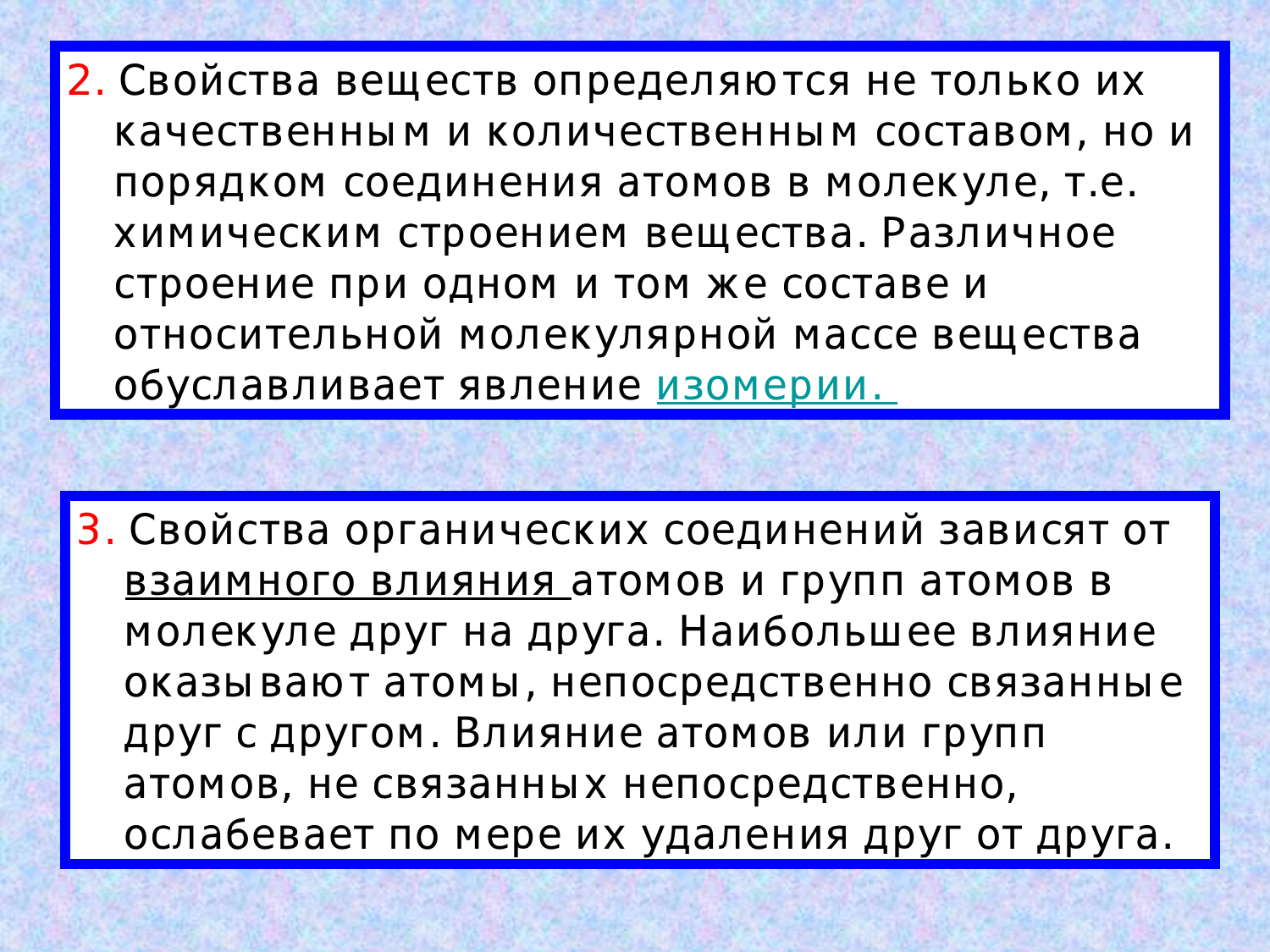

2. Свойства веществ определяются не только их качественным и количественным составом, но и порядком соединения атомов в молекуле, т.е. химическим строением вещества. Различное строение при одном и том же составе и относительной молекулярной массе вещества обуславливает явление изомерии.
3. Свойства органических соединений зависят от взаимного влияния атомов и групп атомов в молекуле друг на друга. Наибольшее влияние оказывают атомы, непосредственно связанные друг с другом. Влияние атомов или групп атомов, не связанных непосредственно, ослабевает по мере их удаления друг от друга.